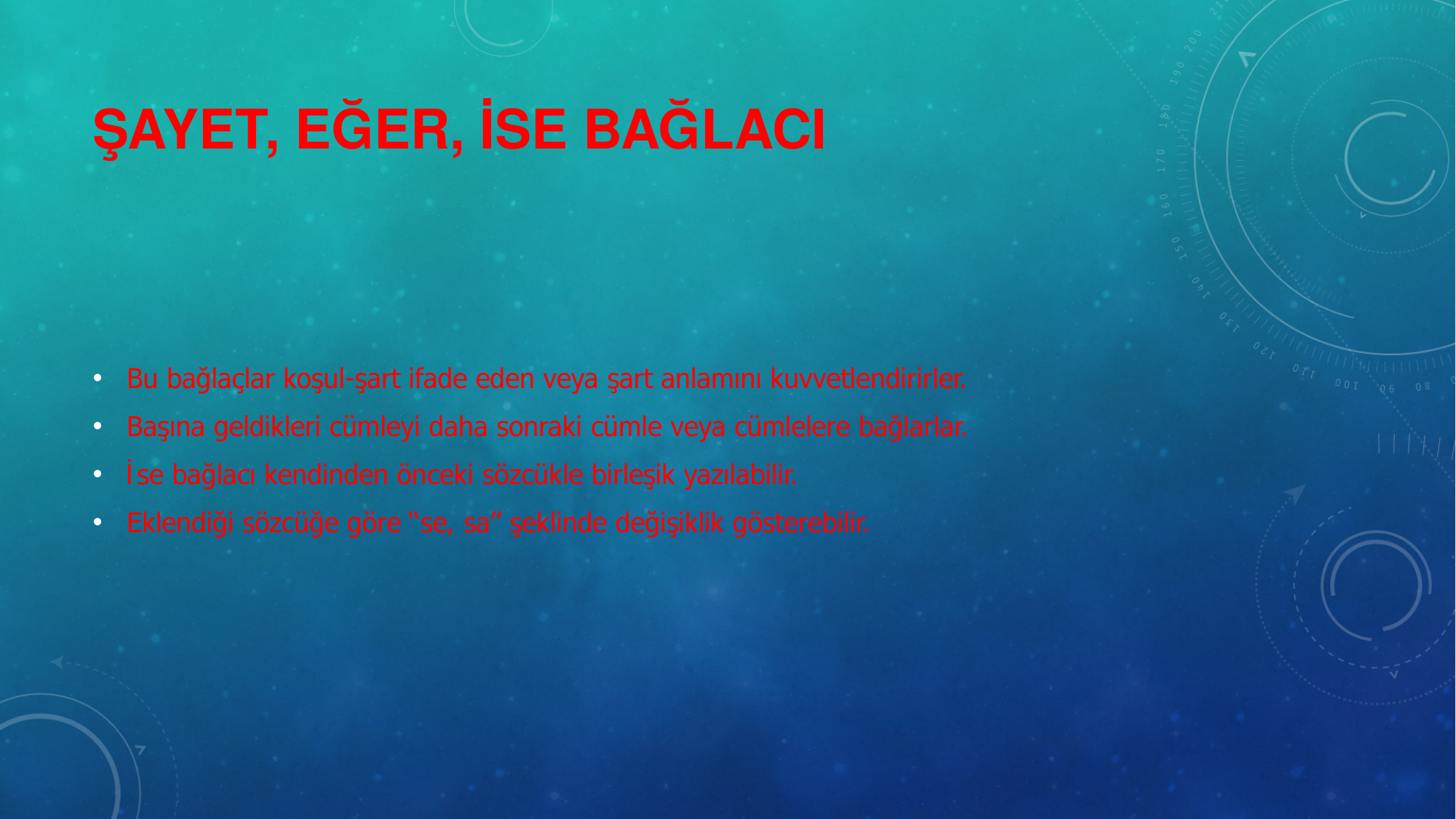

# ŞAYET, EĞER, İSE BAĞLACI
Bu bağlaçlar koşul-şart ifade eden veya şart anlamını kuvvetlendirirler.
Başına geldikleri cümleyi daha sonraki cümle veya cümlelere bağlarlar.
İse bağlacı kendinden önceki sözcükle birleşik yazılabilir.
Eklendiği sözcüğe göre “se, sa” şeklinde değişiklik gösterebilir.